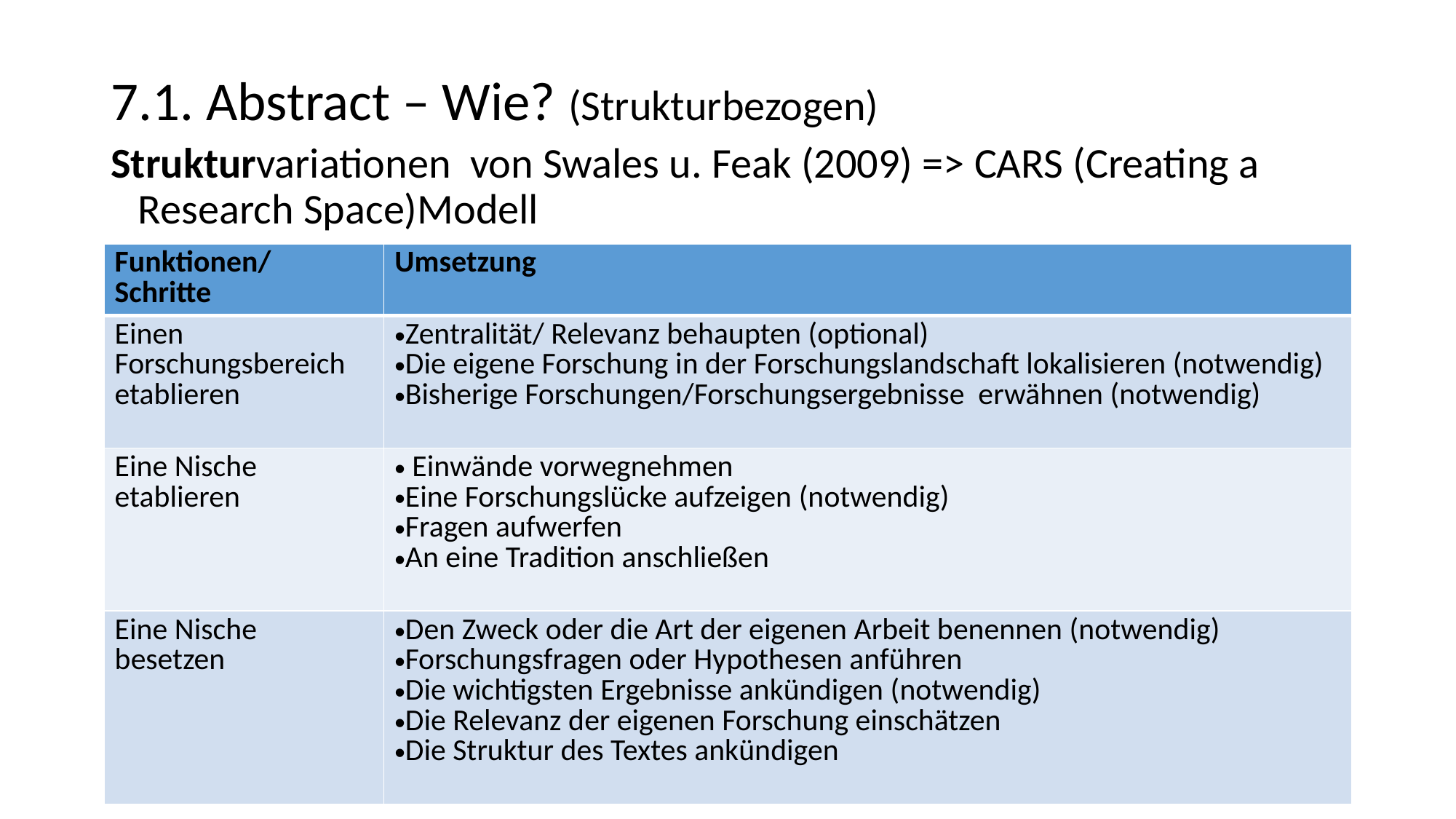

# 7.1. Abstract – Wie? (Strukturbezogen)
Strukturvariationen  von Swales u. Feak (2009) => CARS (Creating a Research Space)Modell

| Funktionen/ Schritte | Umsetzung |
| --- | --- |
| Einen Forschungsbereich etablieren | Zentralität/ Relevanz behaupten (optional) Die eigene Forschung in der Forschungslandschaft lokalisieren (notwendig) Bisherige Forschungen/Forschungsergebnisse erwähnen (notwendig) |
| Eine Nische etablieren | Einwände vorwegnehmen Eine Forschungslücke aufzeigen (notwendig) Fragen aufwerfen An eine Tradition anschließen |
| Eine Nische besetzen | Den Zweck oder die Art der eigenen Arbeit benennen (notwendig) Forschungsfragen oder Hypothesen anführen Die wichtigsten Ergebnisse ankündigen (notwendig) Die Relevanz der eigenen Forschung einschätzen Die Struktur des Textes ankündigen |